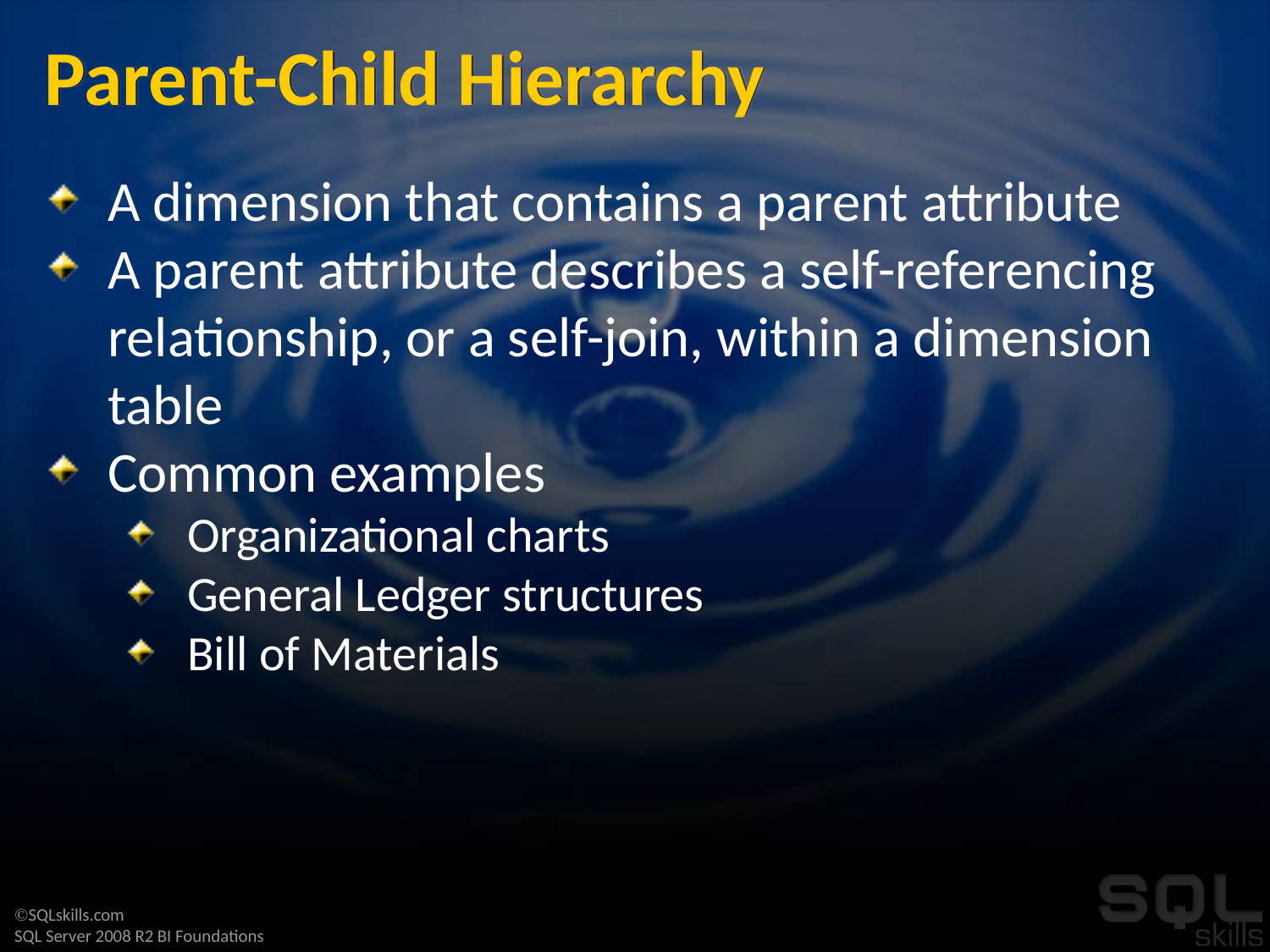

# Parent-Child Hierarchy
A dimension that contains a parent attribute
A parent attribute describes a self-referencing relationship, or a self-join, within a dimension table
Common examples
Organizational charts
General Ledger structures
Bill of Materials